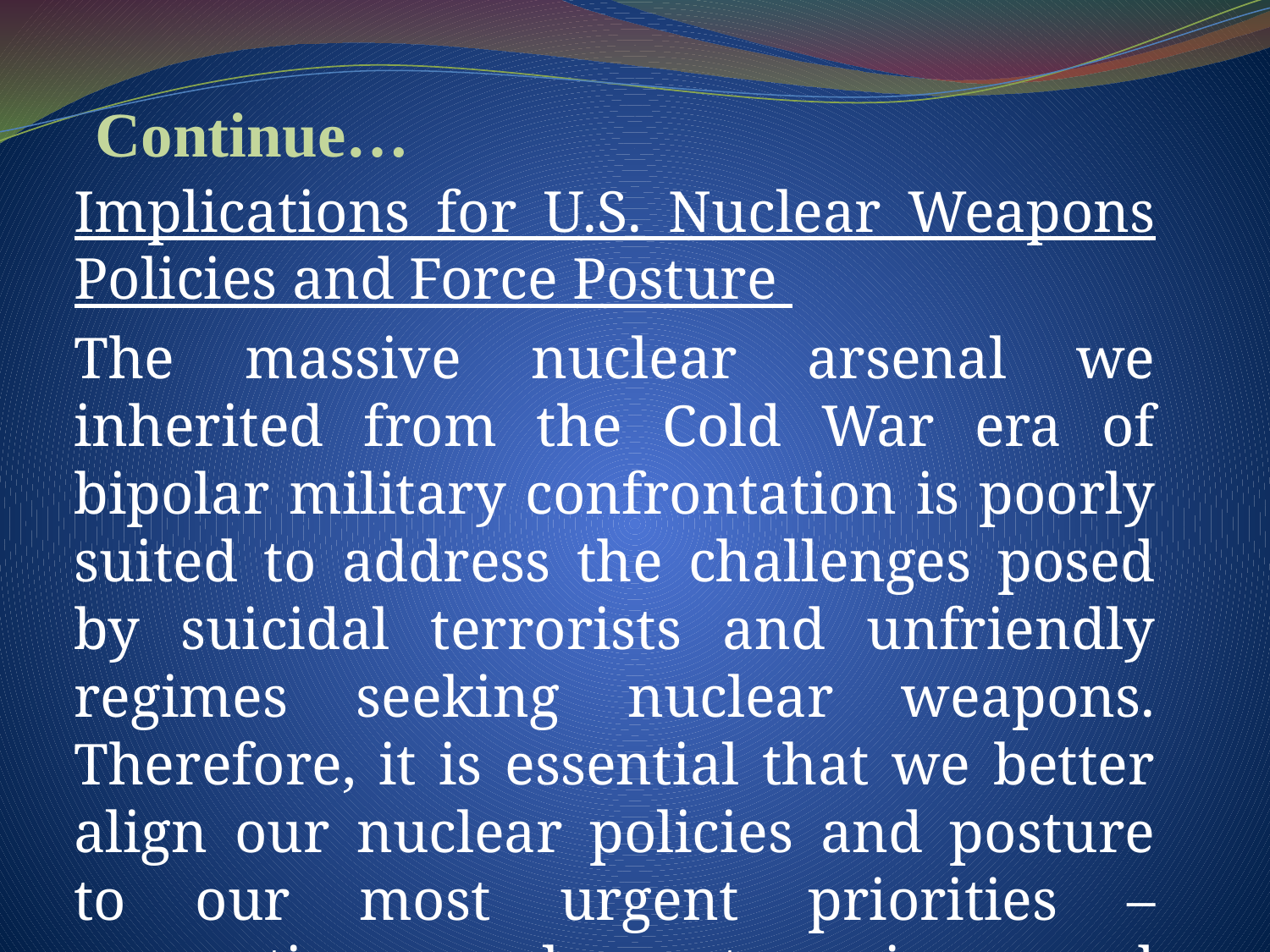

# Continue…
Implications for U.S. Nuclear Weapons Policies and Force Posture
The massive nuclear arsenal we inherited from the Cold War era of bipolar military confrontation is poorly suited to address the challenges posed by suicidal terrorists and unfriendly regimes seeking nuclear weapons. Therefore, it is essential that we better align our nuclear policies and posture to our most urgent priorities – preventing nuclear terrorism and nuclear proliferation.